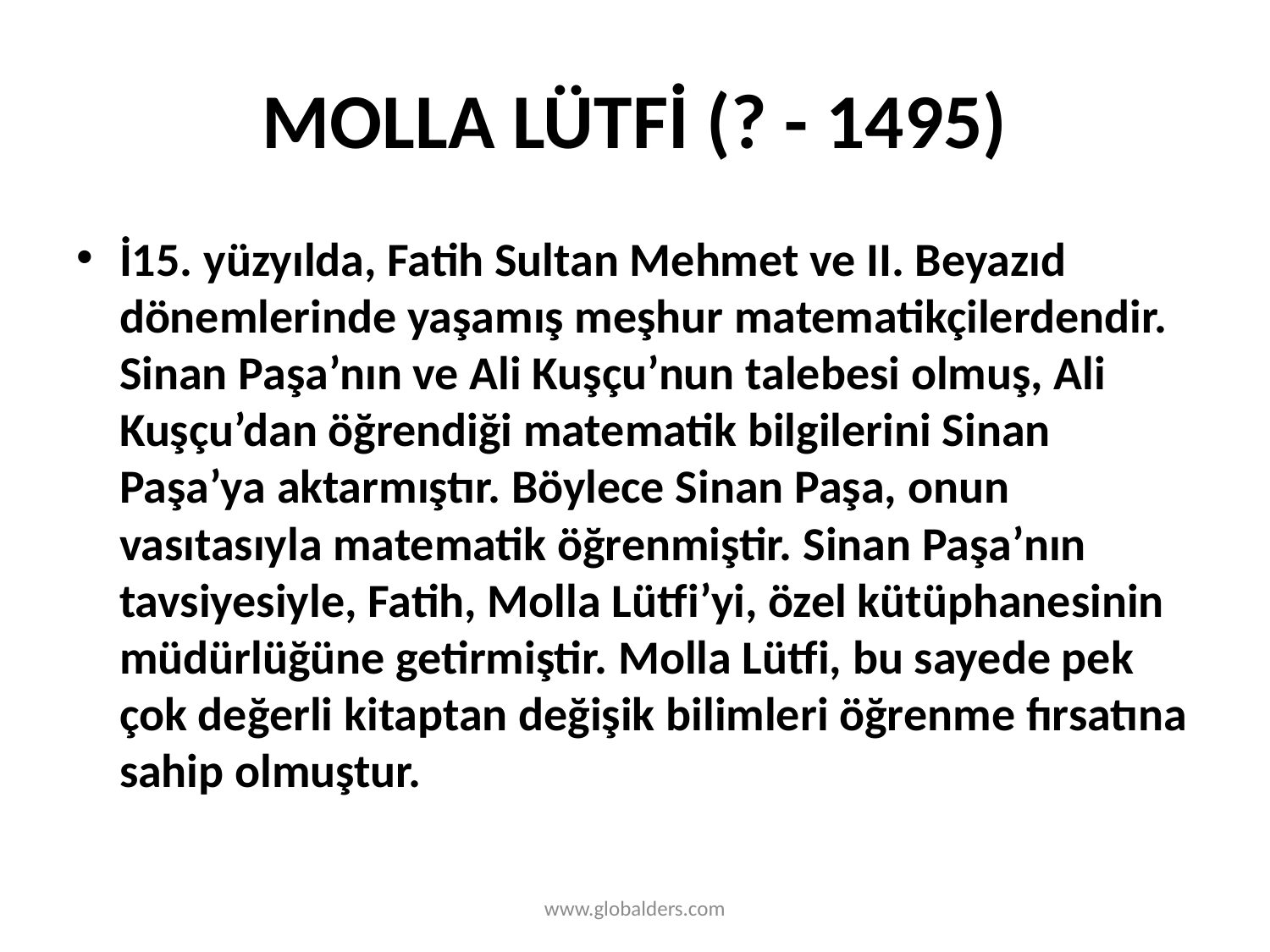

# MOLLA LÜTFİ (? - 1495)
İ15. yüzyılda, Fatih Sultan Mehmet ve II. Beyazıd dönemlerinde yaşamış meşhur matematikçilerdendir. Sinan Paşa’nın ve Ali Kuşçu’nun talebesi olmuş, Ali Kuşçu’dan öğrendiği matematik bilgilerini Sinan Paşa’ya aktarmıştır. Böylece Sinan Paşa, onun vasıtasıyla matematik öğrenmiştir. Sinan Paşa’nın tavsiyesiyle, Fatih, Molla Lütfi’yi, özel kütüphanesinin müdürlüğüne getirmiştir. Molla Lütfi, bu sayede pek çok değerli kitaptan değişik bilimleri öğrenme fırsatına sahip olmuştur.
www.globalders.com